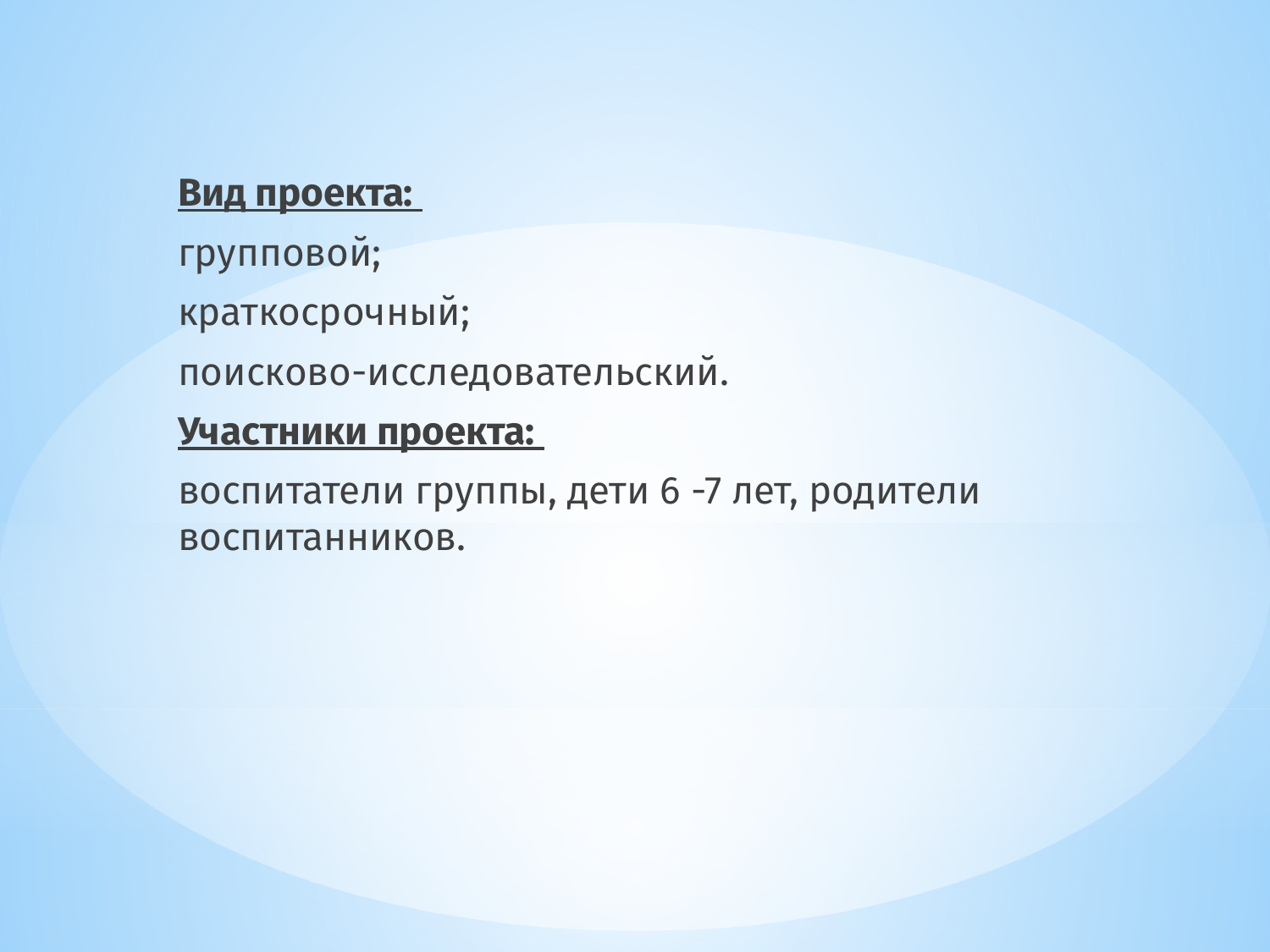

Вид проекта:
групповой;
краткосрочный;
поисково-исследовательский.
Участники проекта:
воспитатели группы, дети 6 -7 лет, родители воспитанников.